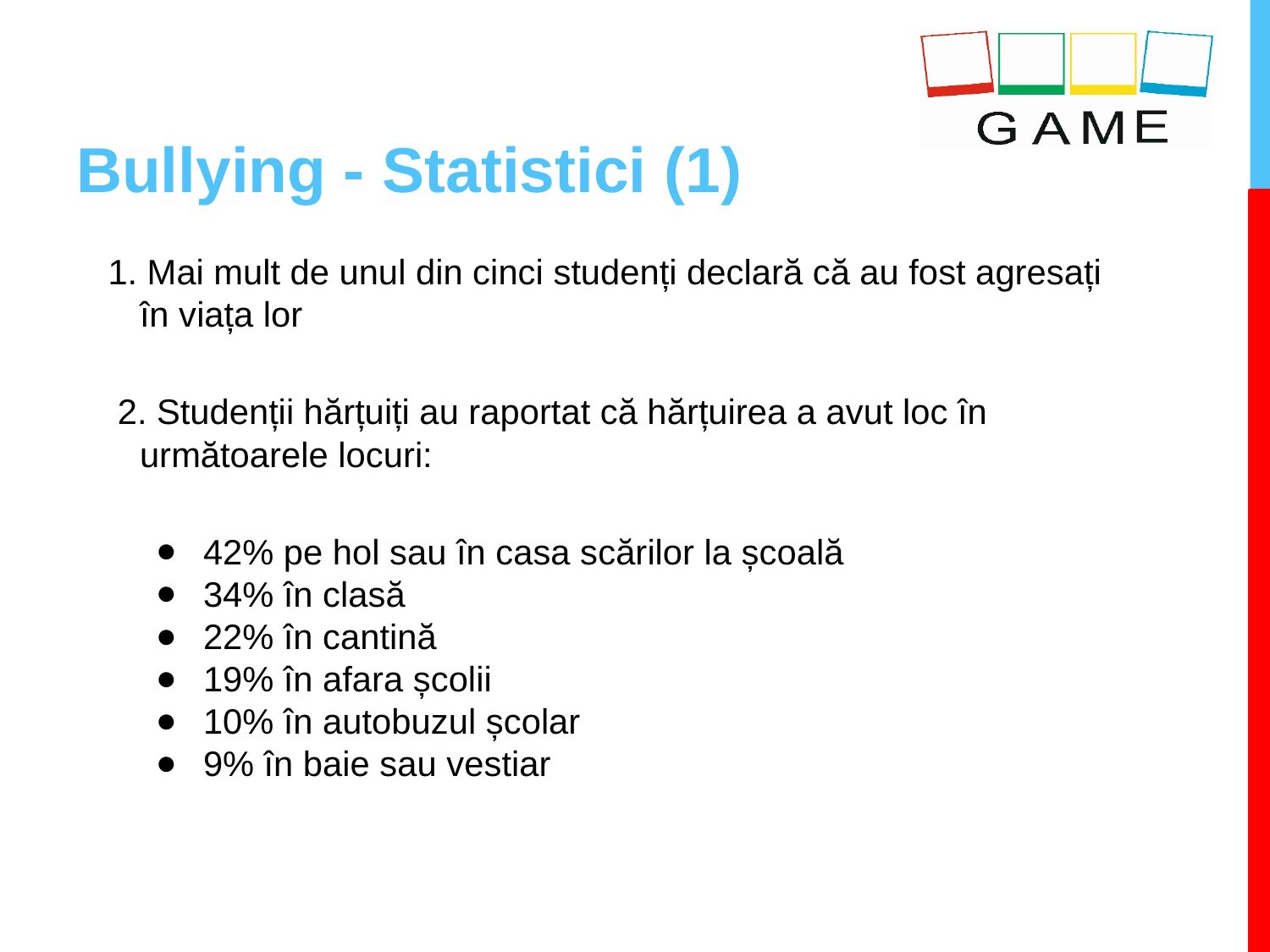

# Bullying - Statistici (1)
1. Mai mult de unul din cinci studenți declară că au fost agresați în viața lor

 2. Studenții hărțuiți au raportat că hărțuirea a avut loc în următoarele locuri:

42% pe hol sau în casa scărilor la școală
34% în clasă
22% în cantină
19% în afara școlii
10% în autobuzul școlar
9% în baie sau vestiar